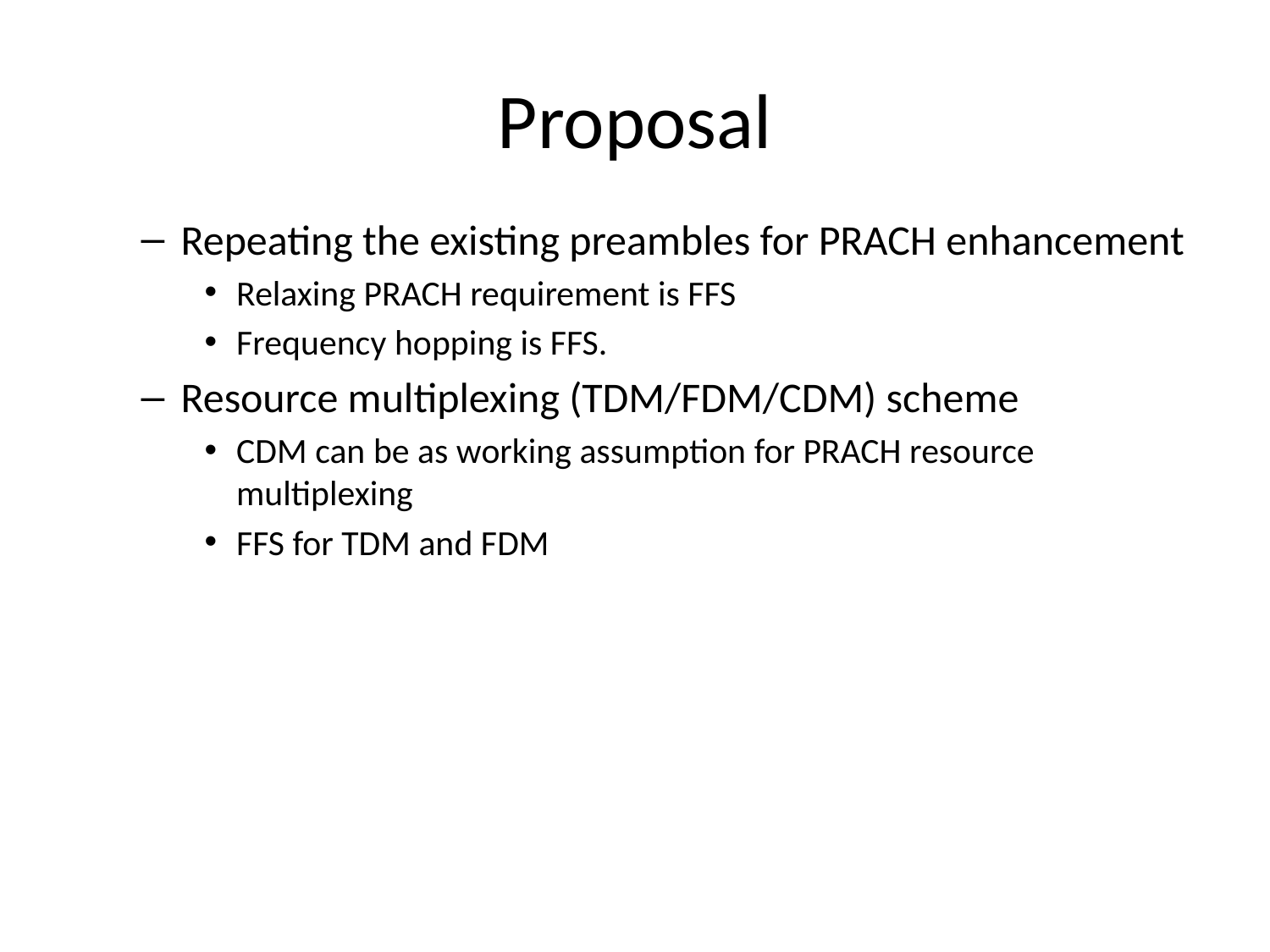

# Proposal
Repeating the existing preambles for PRACH enhancement
Relaxing PRACH requirement is FFS
Frequency hopping is FFS.
Resource multiplexing (TDM/FDM/CDM) scheme
CDM can be as working assumption for PRACH resource multiplexing
FFS for TDM and FDM